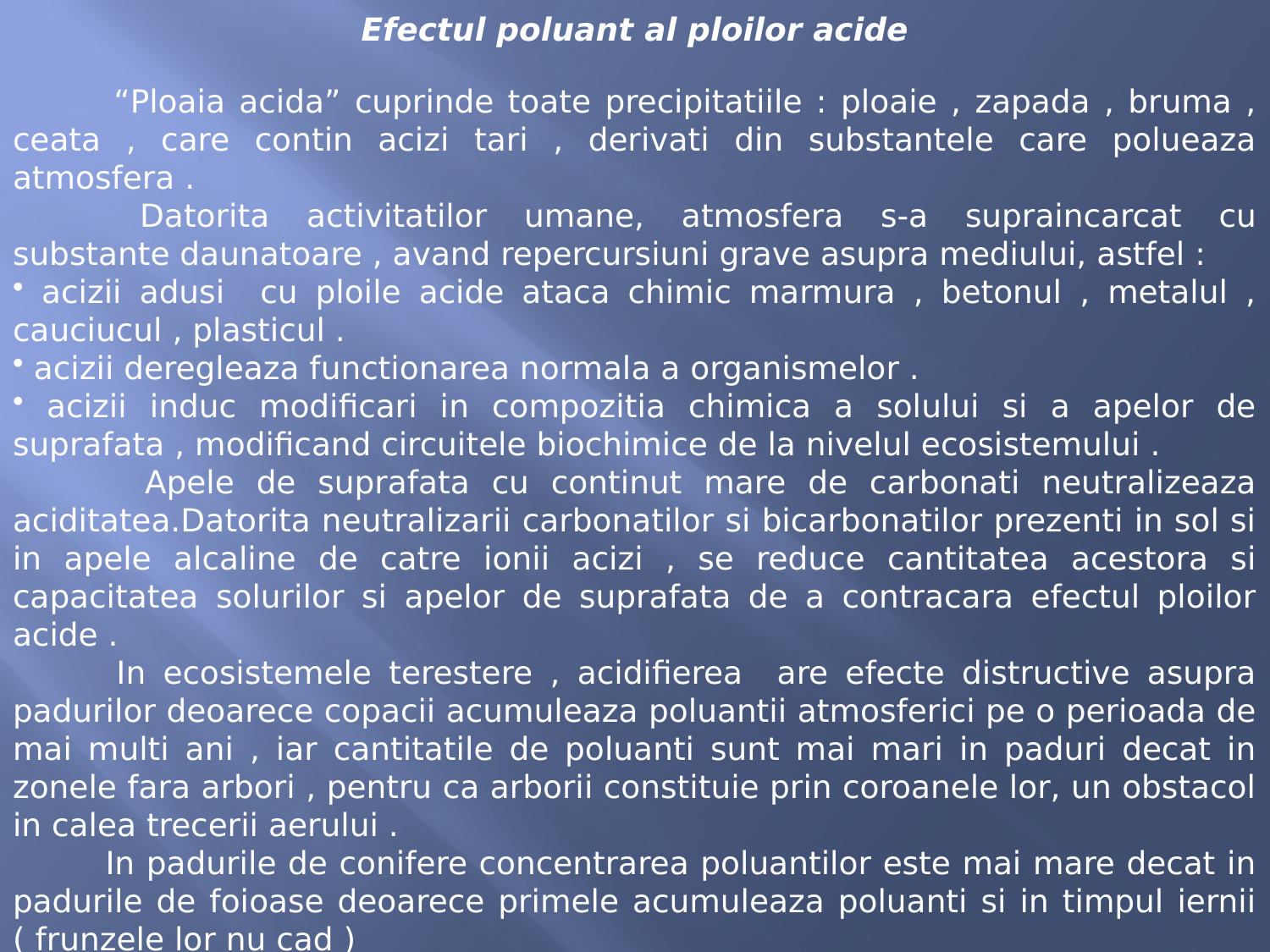

Efectul poluant al ploilor acide

        “Ploaia acida” cuprinde toate precipitatiile : ploaie , zapada , bruma , ceata , care contin acizi tari , derivati din substantele care polueaza atmosfera .
	Datorita activitatilor umane, atmosfera s-a supraincarcat cu substante daunatoare , avand repercursiuni grave asupra mediului, astfel :
 acizii adusi  cu ploile acide ataca chimic marmura , betonul , metalul , cauciucul , plasticul .
 acizii deregleaza functionarea normala a organismelor .
 acizii induc modificari in compozitia chimica a solului si a apelor de suprafata , modificand circuitele biochimice de la nivelul ecosistemului .
      Apele de suprafata cu continut mare de carbonati neutralizeaza aciditatea.Datorita neutralizarii carbonatilor si bicarbonatilor prezenti in sol si in apele alcaline de catre ionii acizi , se reduce cantitatea acestora si capacitatea solurilor si apelor de suprafata de a contracara efectul ploilor acide .
      In ecosistemele terestere , acidifierea  are efecte distructive asupra padurilor deoarece copacii acumuleaza poluantii atmosferici pe o perioada de mai multi ani , iar cantitatile de poluanti sunt mai mari in paduri decat in zonele fara arbori , pentru ca arborii constituie prin coroanele lor, un obstacol in calea trecerii aerului .
        In padurile de conifere concentrarea poluantilor este mai mare decat in padurile de foioase deoarece primele acumuleaza poluanti si in timpul iernii ( frunzele lor nu cad )